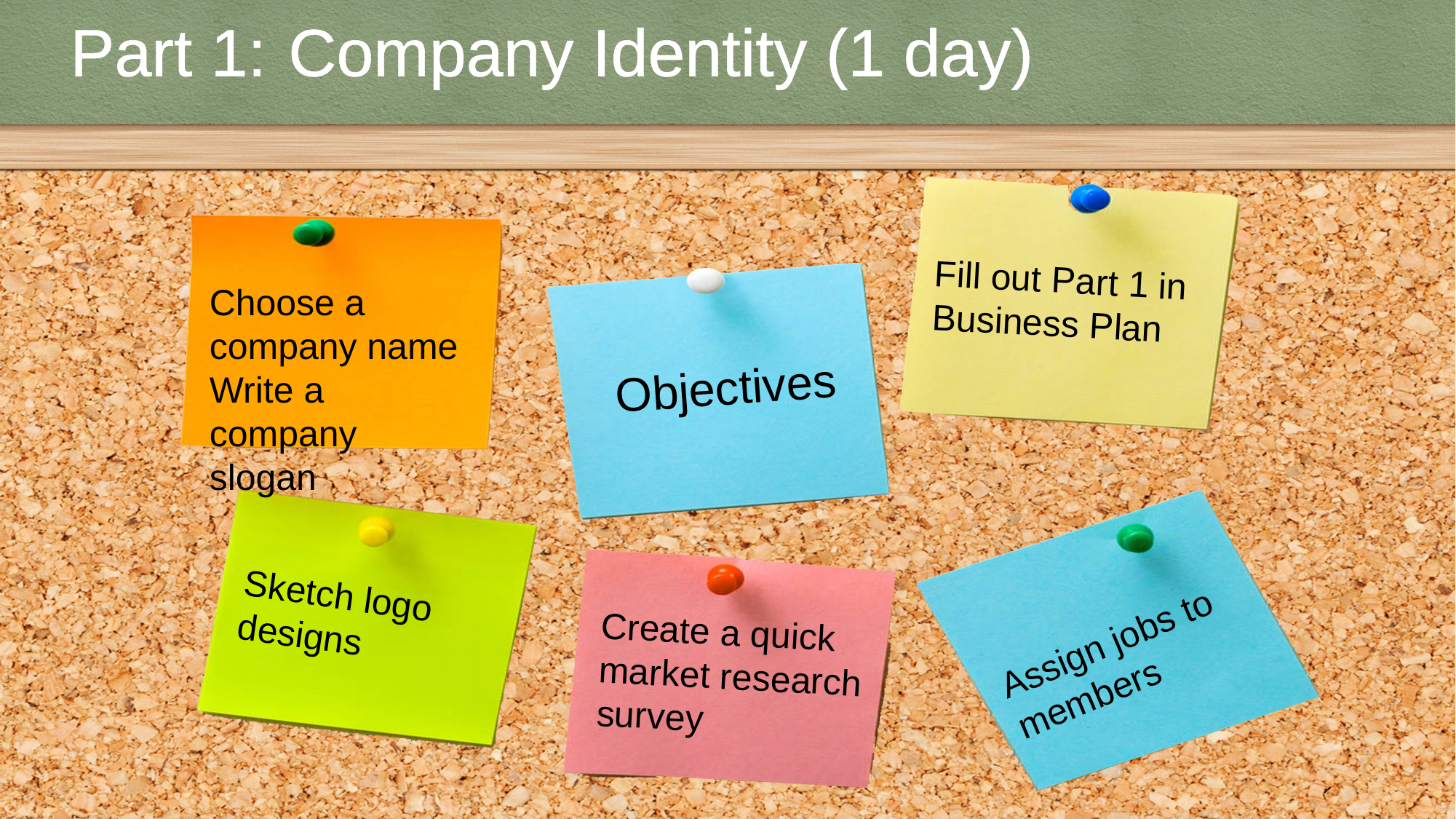

# Part 1:	Company Identity (1 day)
Fill out Part 1 in Business Plan
Choose a company name
Write a company slogan
Objectives
Sketch logo designs
Create a quick market research survey
Assign jobs to members